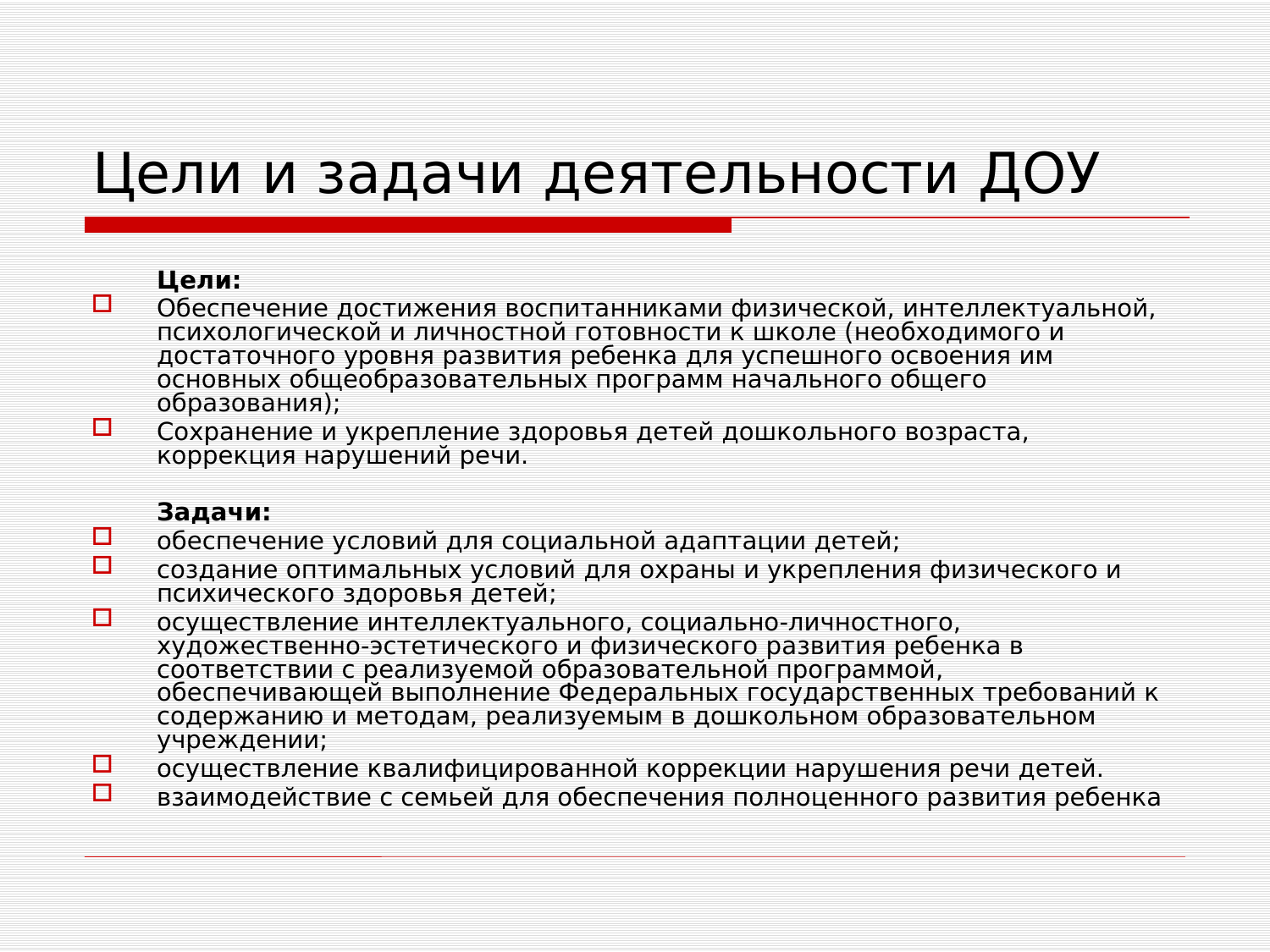

# Цели и задачи деятельности ДОУ

	Цели:
Обеспечение достижения воспитанниками физической, интеллектуальной, психологической и личностной готовности к школе (необходимого и достаточного уровня развития ребенка для успешного освоения им основных общеобразовательных программ начального общего образования);
Сохранение и укрепление здоровья детей дошкольного возраста, коррекция нарушений речи.

	Задачи:
обеспечение условий для социальной адаптации детей;
создание оптимальных условий для охраны и укрепления физического и психического здоровья детей;
осуществление интеллектуального, социально-личностного, художественно-эстетического и физического развития ребенка в соответствии с реализуемой образовательной программой, обеспечивающей выполнение Федеральных государственных требований к содержанию и методам, реализуемым в дошкольном образовательном учреждении;
осуществление квалифицированной коррекции нарушения речи детей.
взаимодействие с семьей для обеспечения полноценного развития ребенка